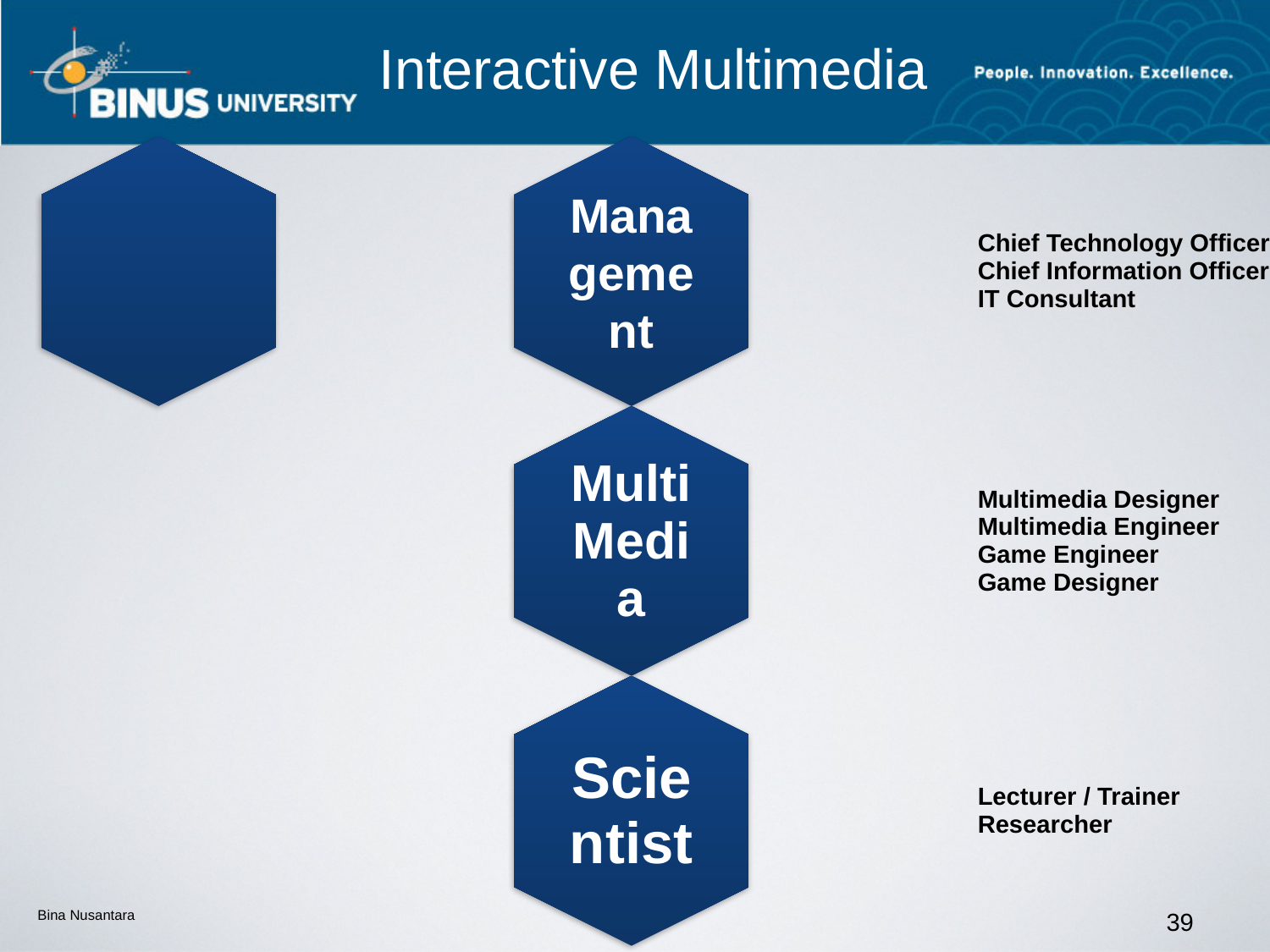

Interactive Multimedia
Multi Media
Scientist
Lecturer / Trainer
Researcher
IT Consultant
Management
Chief Technology Officer
Chief Information Officer
Multimedia Designer
Game Engineer
Game Designer
Multimedia Engineer
Bina Nusantara
39